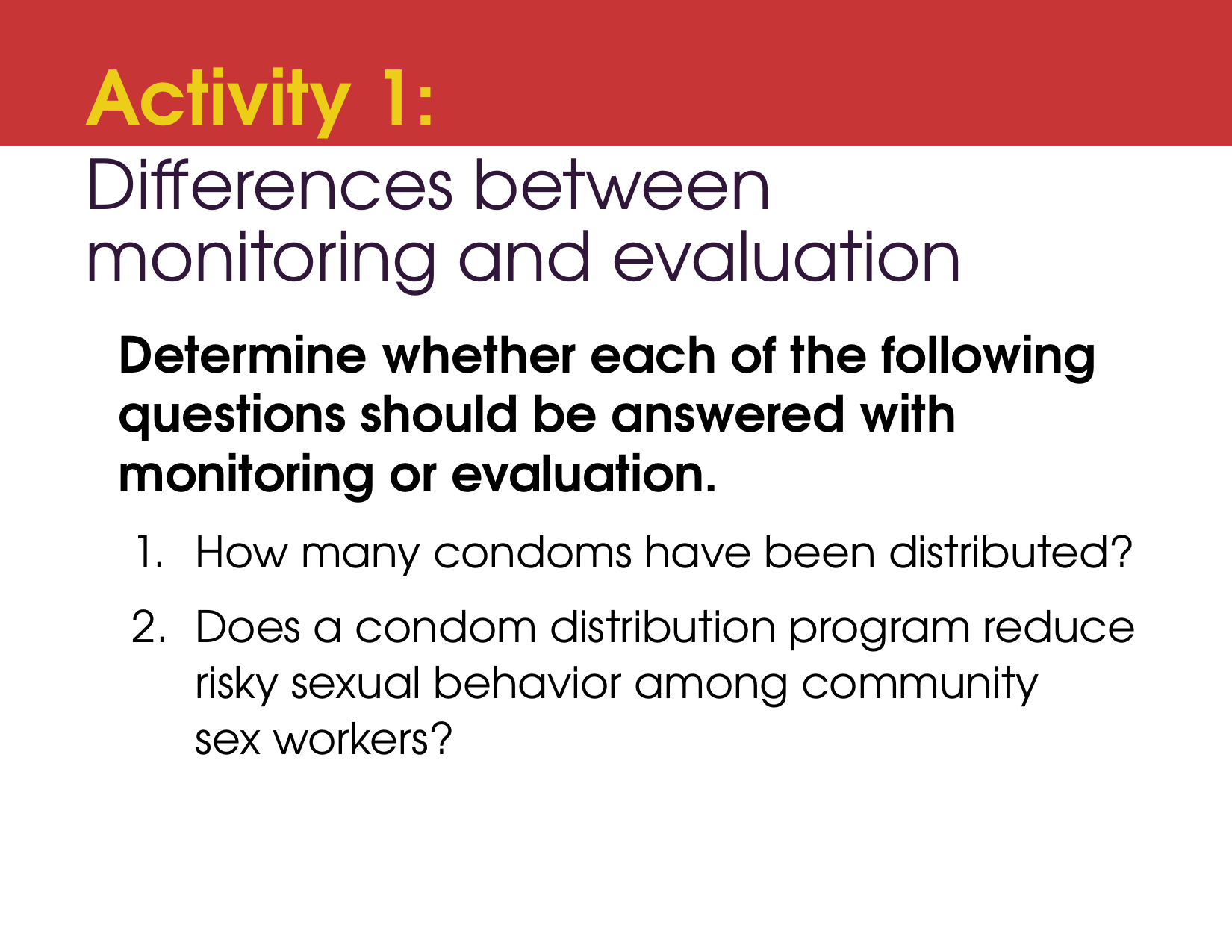

# Activity 1:
Differences between monitoring and evaluation
Determine whether each of the following questions should be answered with monitoring or evaluation.
How many condoms have been distributed?
Does a condom distribution program reduce risky sexual behavior among community
sex workers?